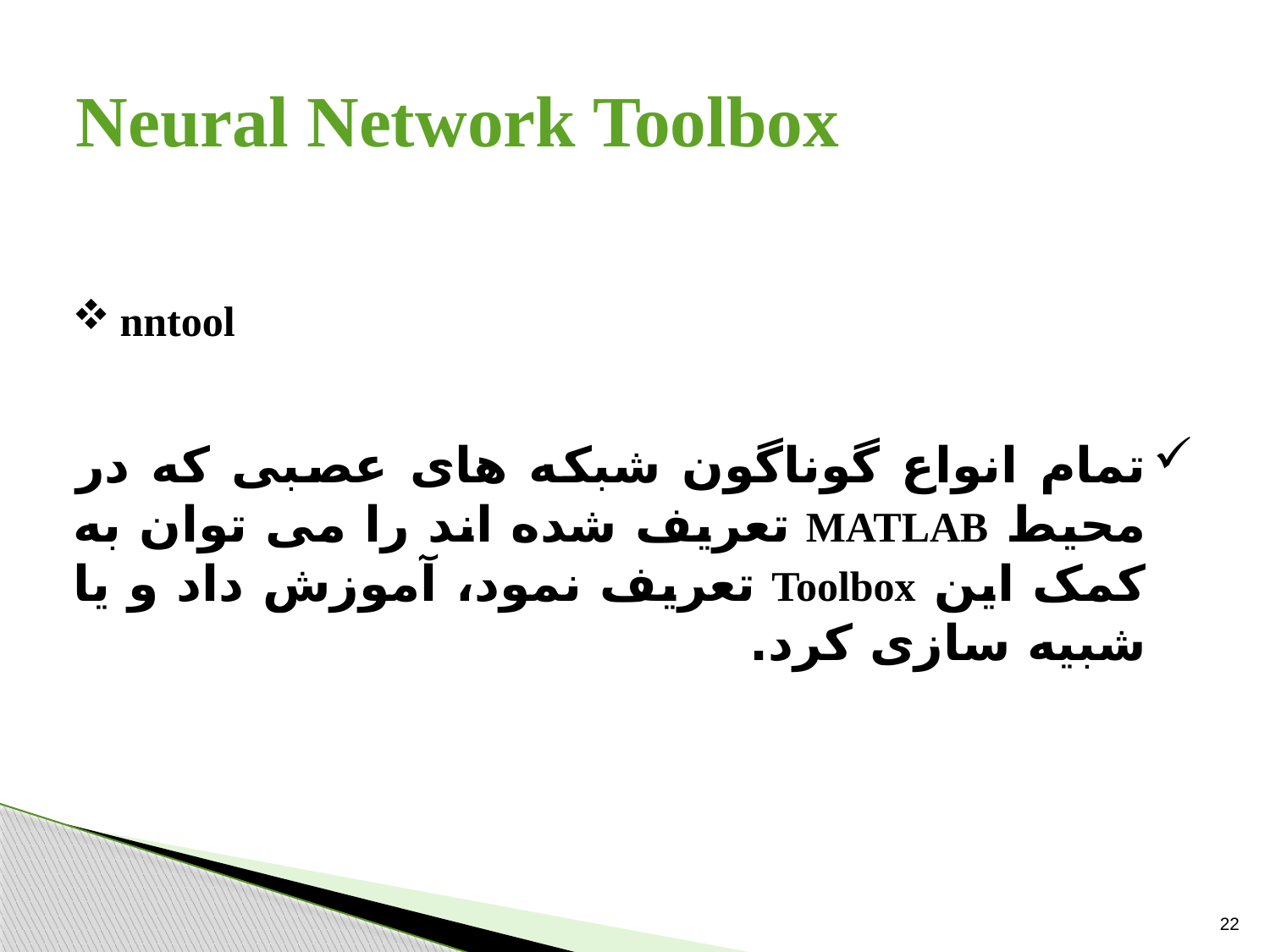

# Neural Network Toolbox
nntool

تمام انواع گوناگون شبکه های عصبی که در محیط MATLAB تعریف شده اند را می توان به کمک این Toolbox تعریف نمود، آموزش داد و یا شبیه سازی کرد.

22